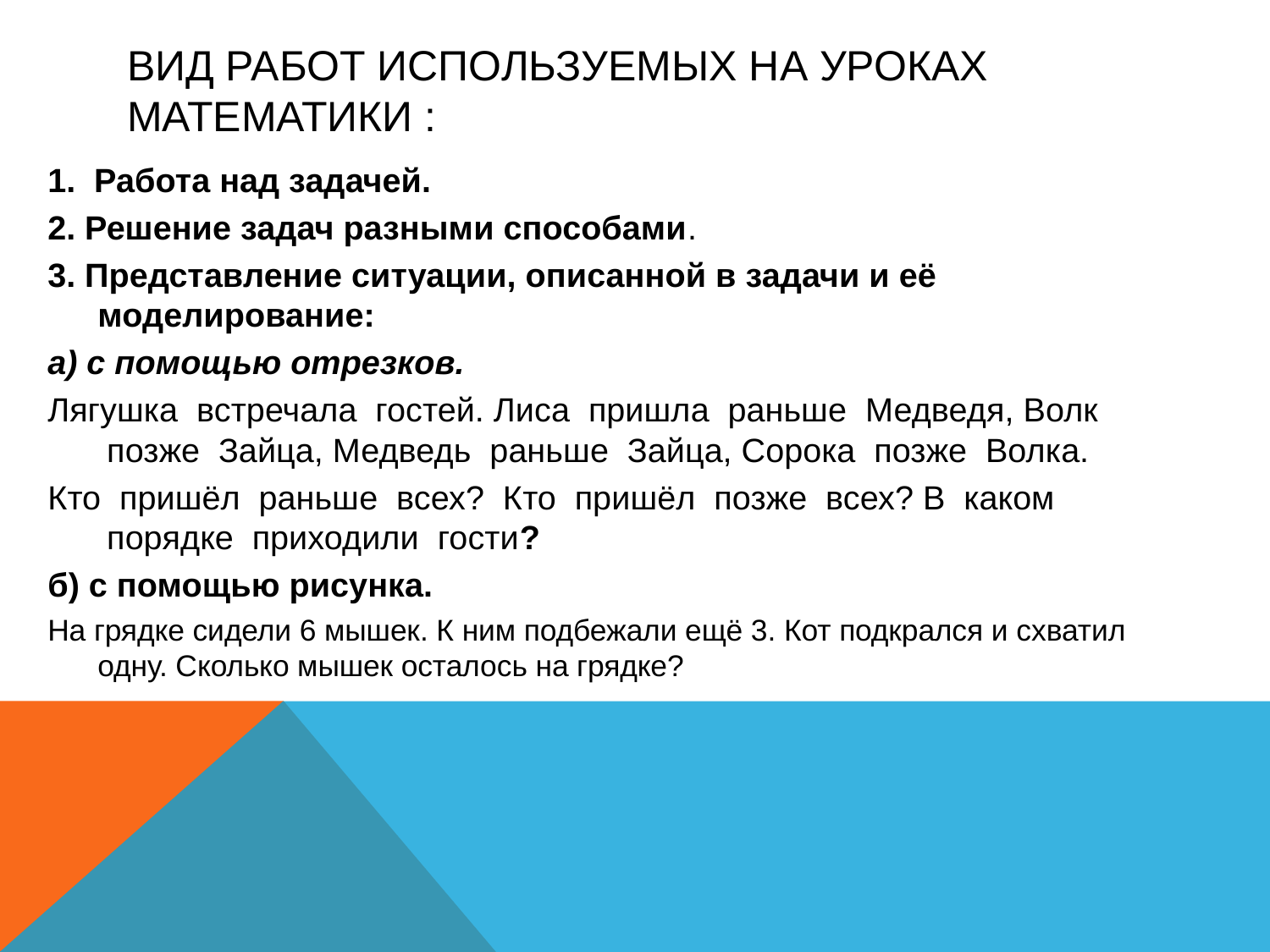

# Вид работ используемых на уроках математики :
1.  Работа над задачей.
2. Решение задач разными способами.
3. Представление ситуации, описанной в задачи и её моделирование:
а) с помощью отрезков.
Лягушка  встречала  гостей. Лиса  пришла  раньше  Медведя, Волк  позже  Зайца, Медведь  раньше  Зайца, Сорока  позже  Волка.
Кто  пришёл  раньше  всех?  Кто  пришёл  позже  всех? В  каком  порядке  приходили  гости?
б) с помощью рисунка.
На грядке сидели 6 мышек. К ним подбежали ещё 3. Кот подкрался и схватил одну. Сколько мышек осталось на грядке?